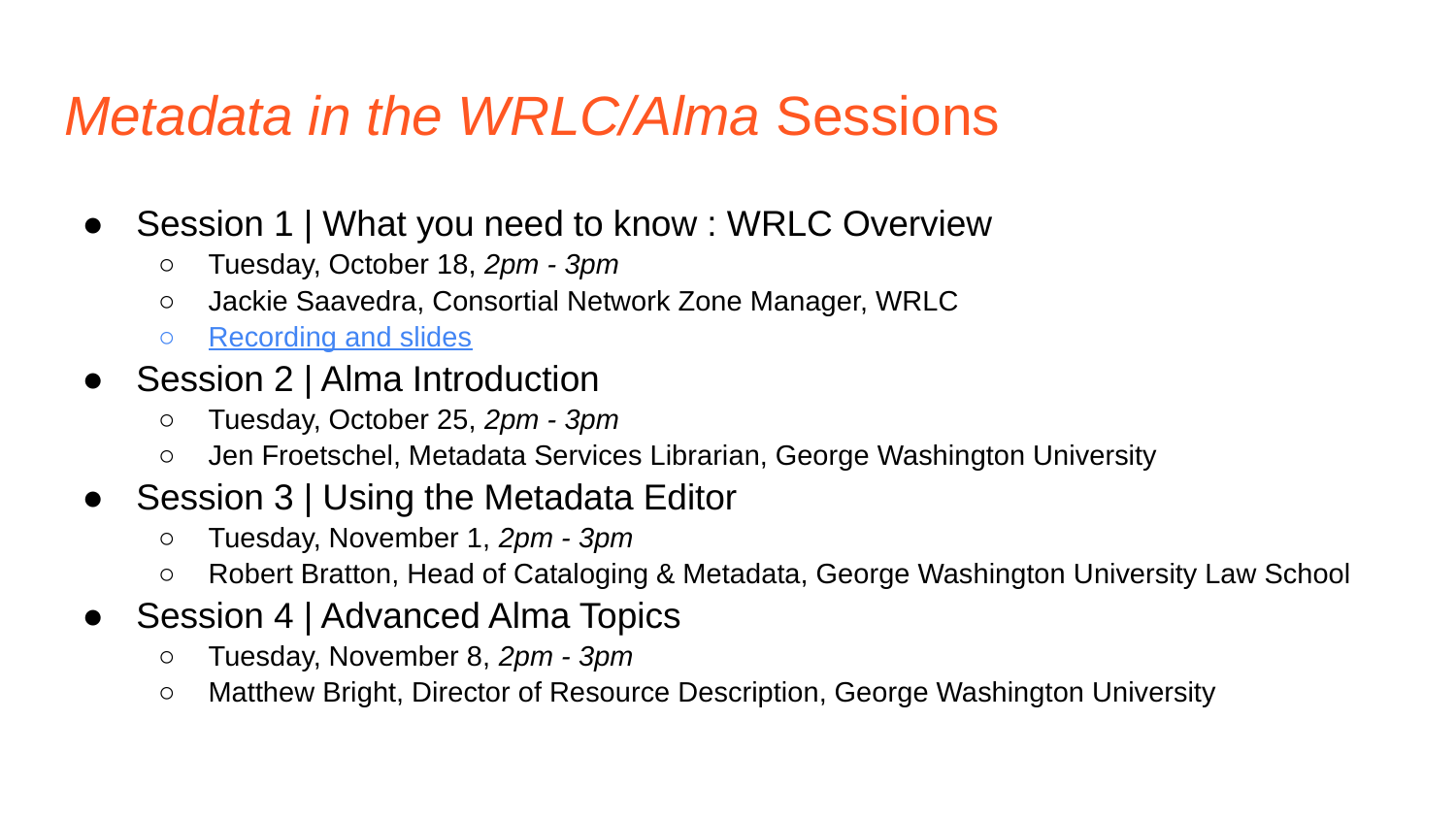

# Metadata in the WRLC/Alma Sessions
Session 1 | What you need to know : WRLC Overview
Tuesday, October 18, 2pm - 3pm
Jackie Saavedra, Consortial Network Zone Manager, WRLC
Recording and slides
Session 2 | Alma Introduction
Tuesday, October 25, 2pm - 3pm
Jen Froetschel, Metadata Services Librarian, George Washington University
Session 3 | Using the Metadata Editor
Tuesday, November 1, 2pm - 3pm
Robert Bratton, Head of Cataloging & Metadata, George Washington University Law School
Session 4 | Advanced Alma Topics
Tuesday, November 8, 2pm - 3pm
Matthew Bright, Director of Resource Description, George Washington University